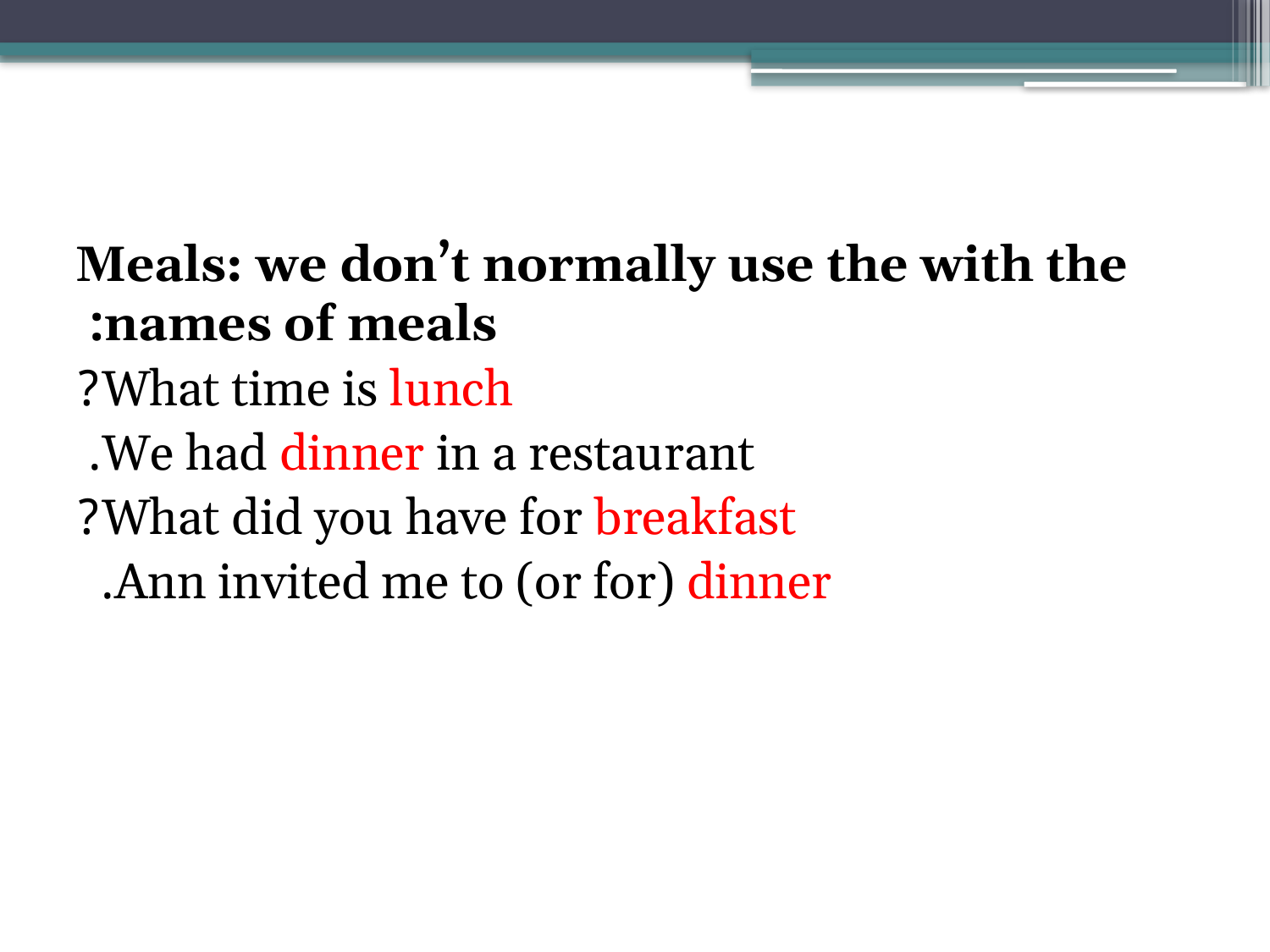

Meals: we don’t normally use the with the names of meals:
What time is lunch?
We had dinner in a restaurant.
What did you have for breakfast?
Ann invited me to (or for) dinner.